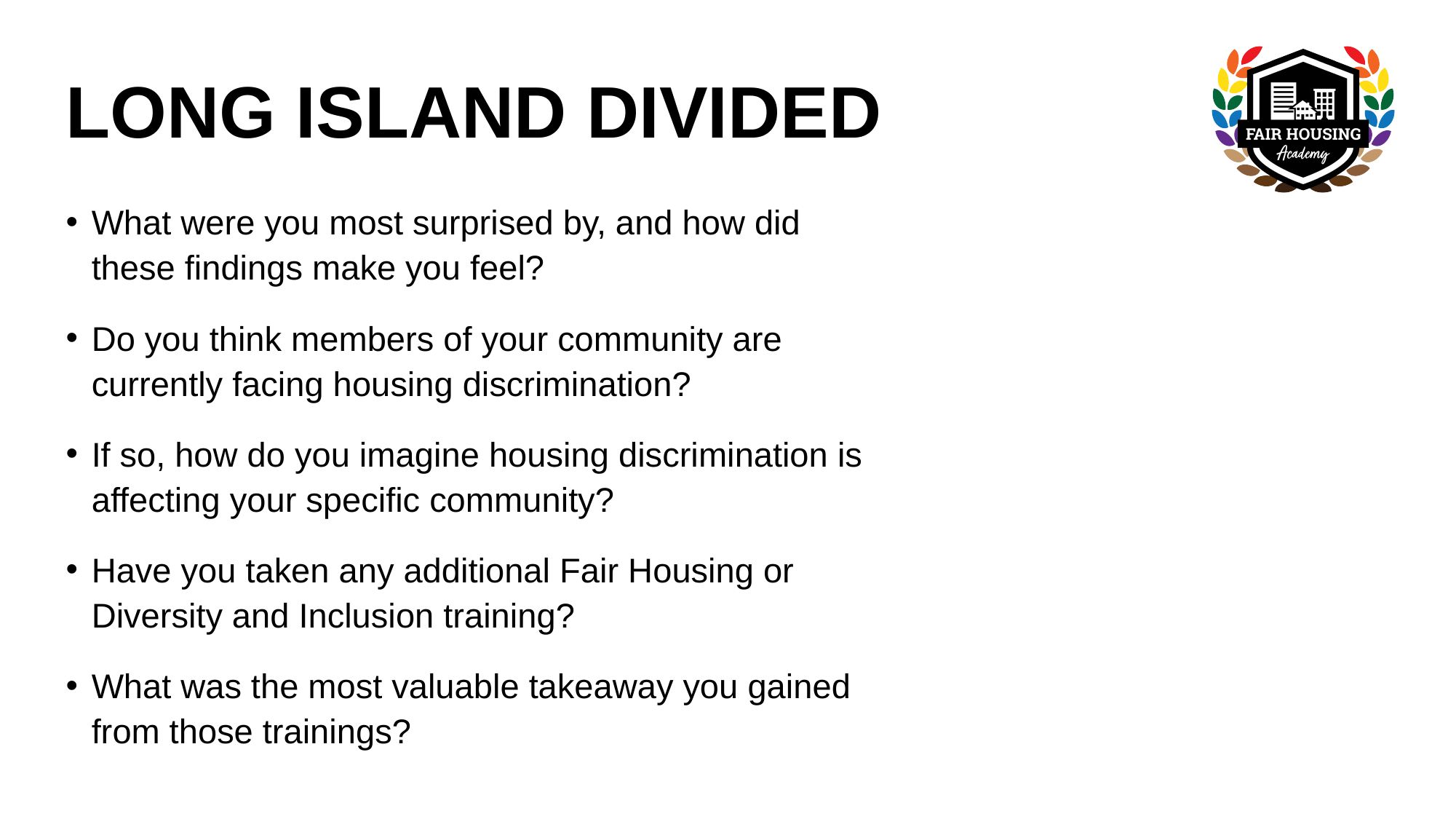

# LONG ISLAND DIVIDED
What were you most surprised by, and how did these findings make you feel?
Do you think members of your community are currently facing housing discrimination?
If so, how do you imagine housing discrimination is affecting your specific community?
Have you taken any additional Fair Housing or Diversity and Inclusion training?
What was the most valuable takeaway you gained from those trainings?